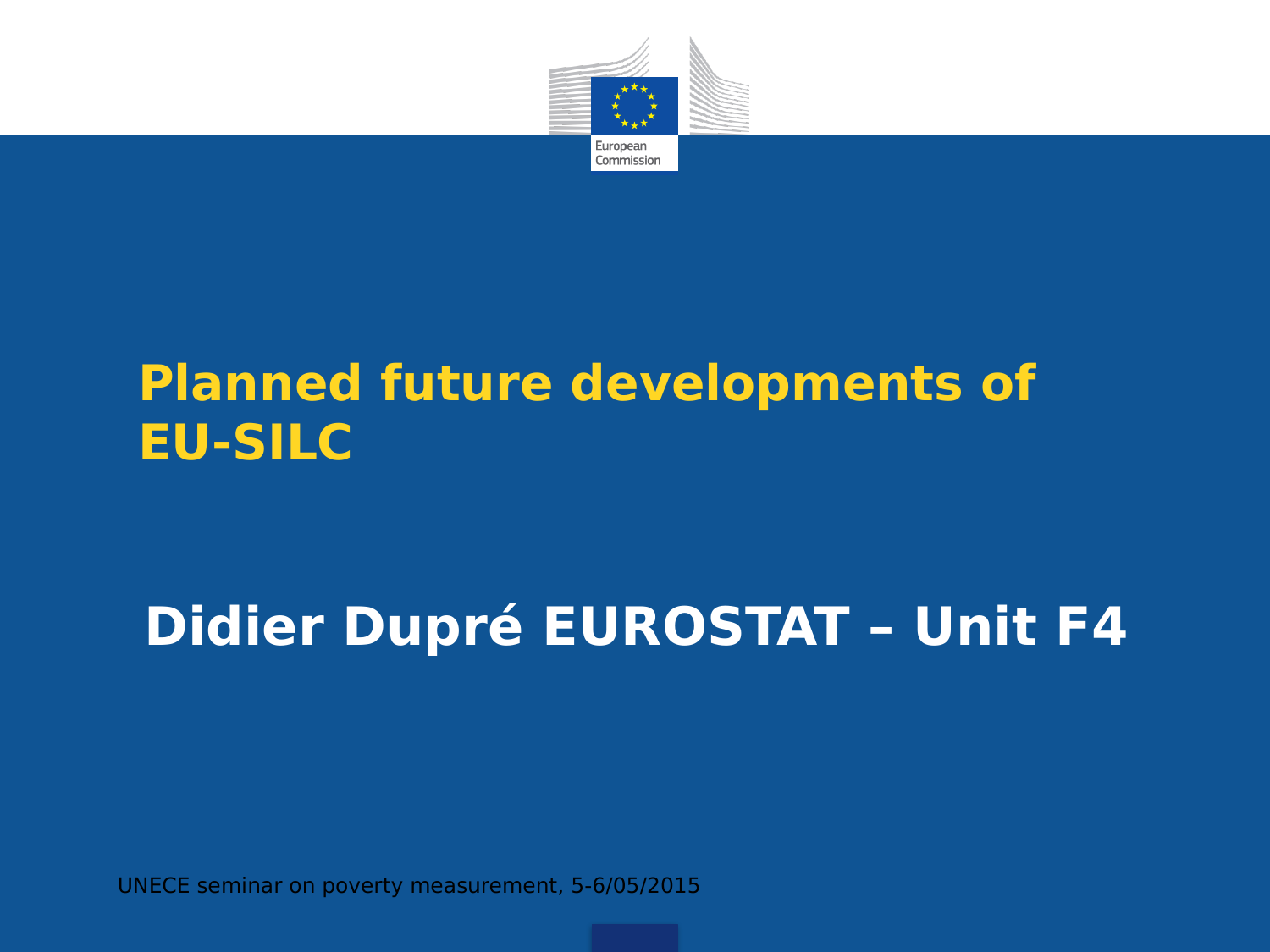

# Planned future developments of EU-SILC
Didier Dupré EUROSTAT – Unit F4
UNECE seminar on poverty measurement, 5-6/05/2015